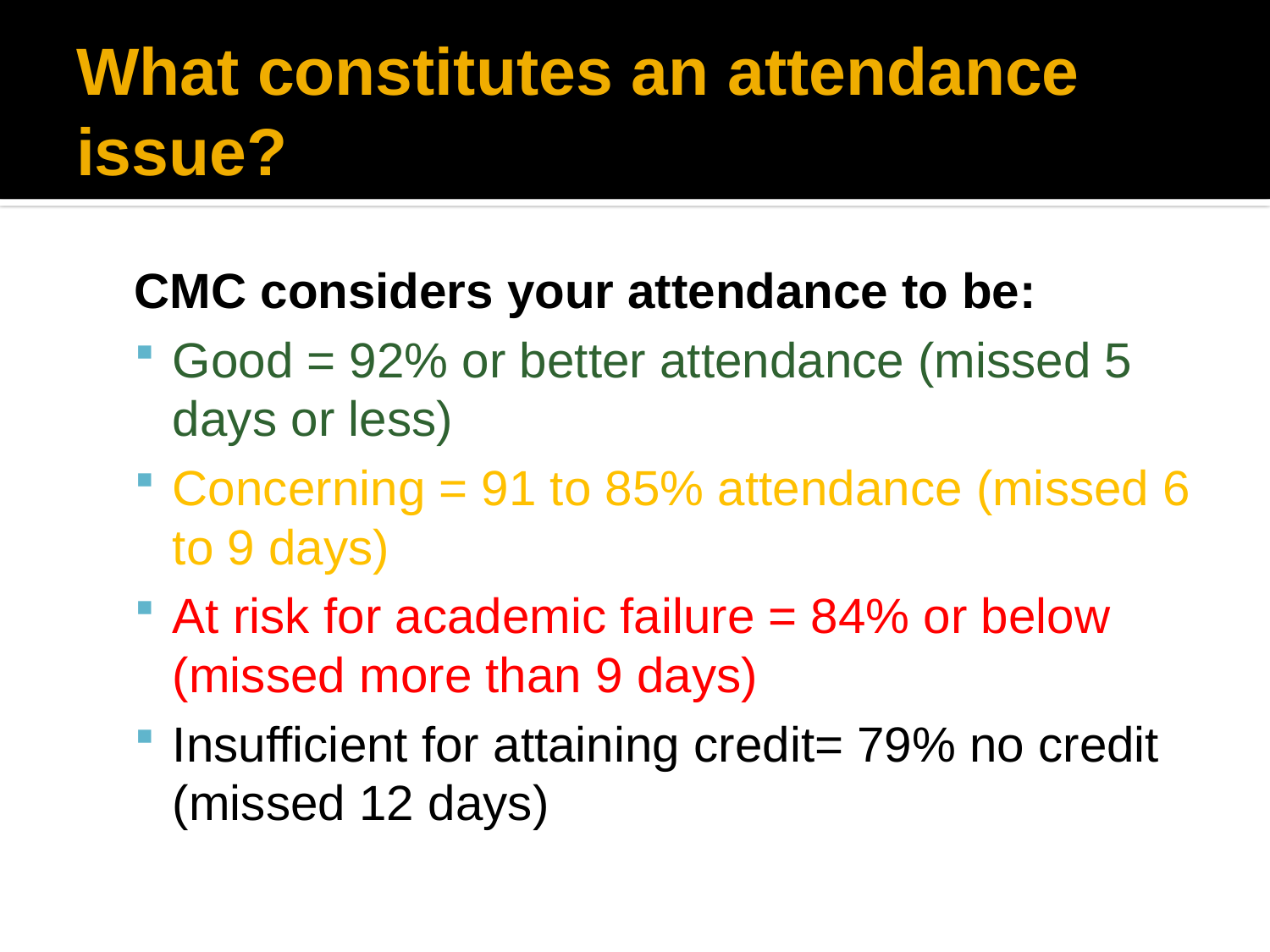

# What constitutes an attendance issue?
CMC considers your attendance to be:
Good = 92% or better attendance (missed 5 days or less)
Concerning = 91 to 85% attendance (missed 6 to 9 days)
At risk for academic failure = 84% or below  (missed more than 9 days)
Insufficient for attaining credit= 79% no credit (missed 12 days)